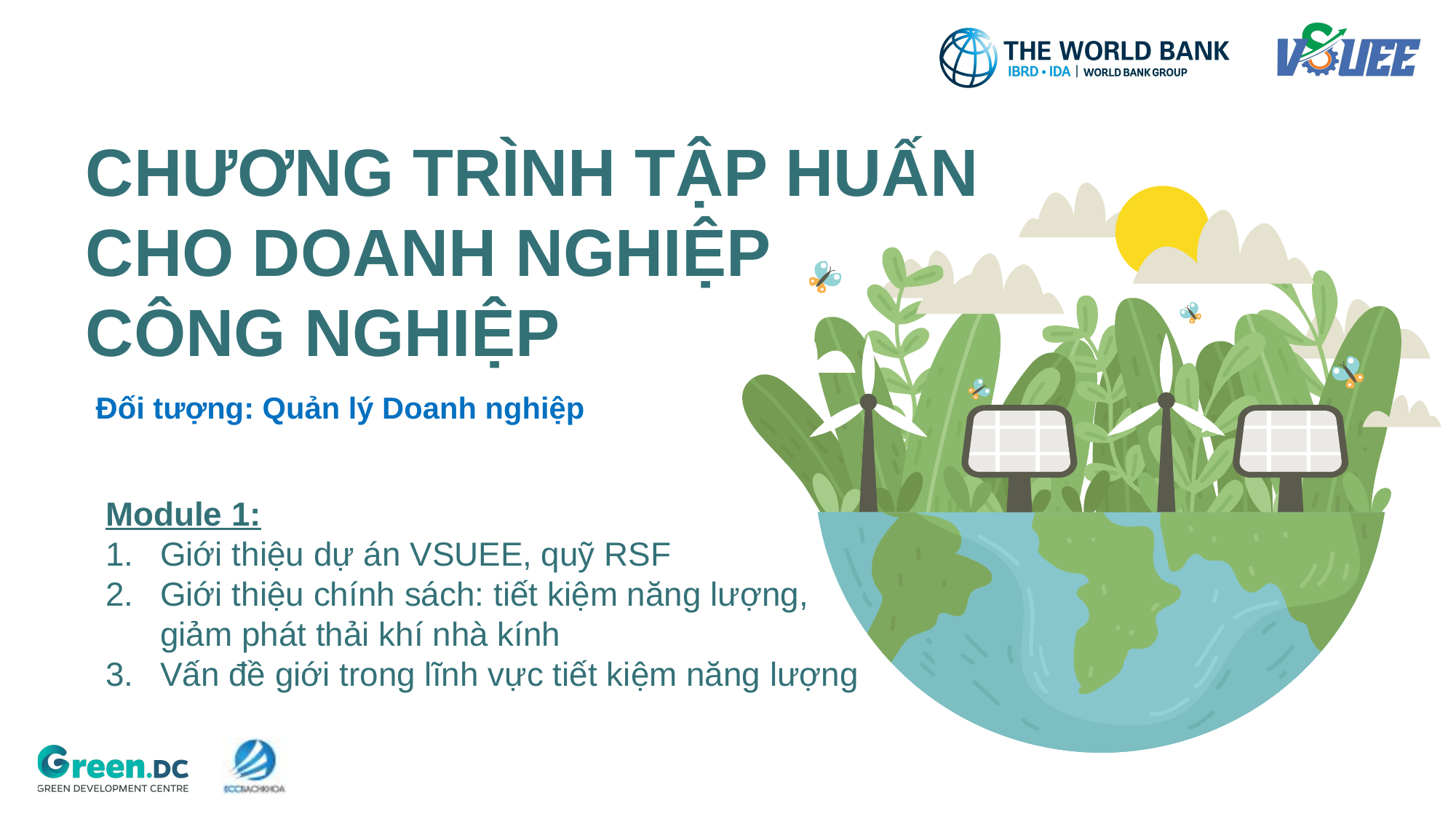

# CHƯƠNG TRÌNH TẬP HUẤN CHO DOANH NGHIỆP CÔNG NGHIỆP

Đối tượng: Quản lý Doanh nghiệp
Module 1:
Giới thiệu dự án VSUEE, quỹ RSF
Giới thiệu chính sách: tiết kiệm năng lượng, giảm phát thải khí nhà kính
Vấn đề giới trong lĩnh vực tiết kiệm năng lượng